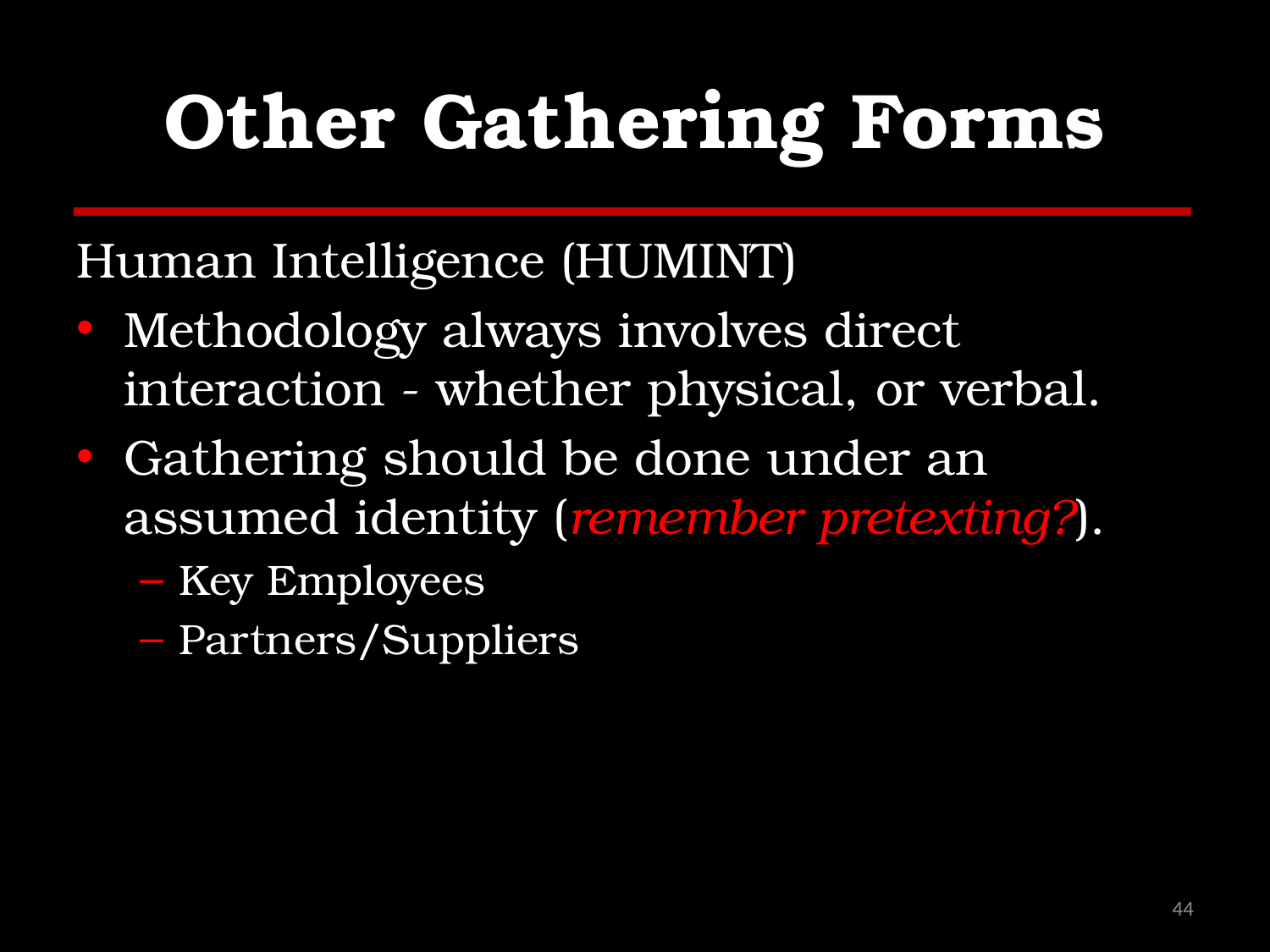

# Other Gathering Forms
Human Intelligence (HUMINT)
Methodology always involves direct interaction - whether physical, or verbal.
Gathering should be done under an assumed identity (remember pretexting?).
Key Employees
Partners/Suppliers
44